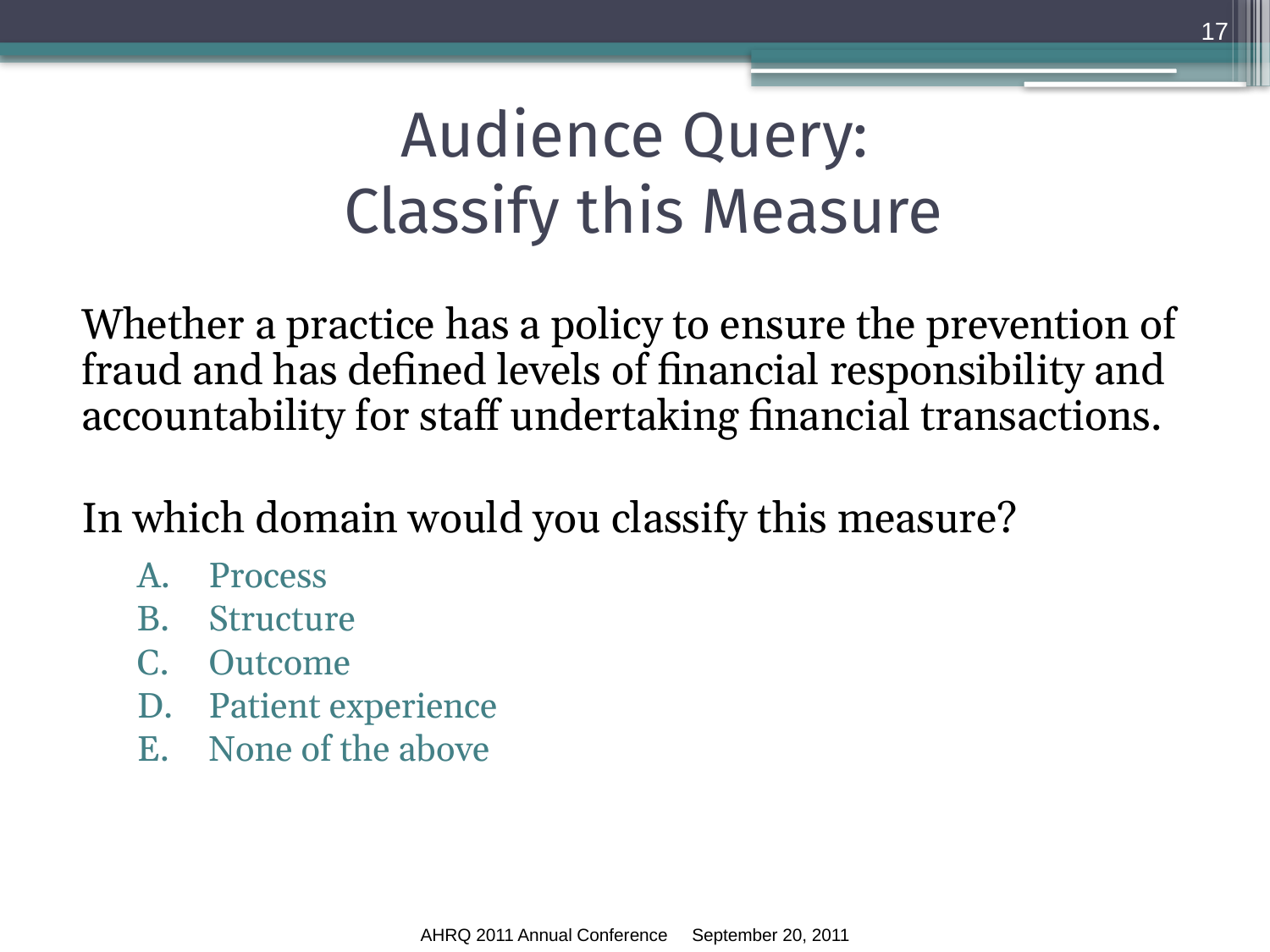

17
# Audience Query: Classify this Measure
Whether a practice has a policy to ensure the prevention of fraud and has defined levels of financial responsibility and accountability for staff undertaking financial transactions.

In which domain would you classify this measure?
Process
Structure
Outcome
Patient experience
None of the above